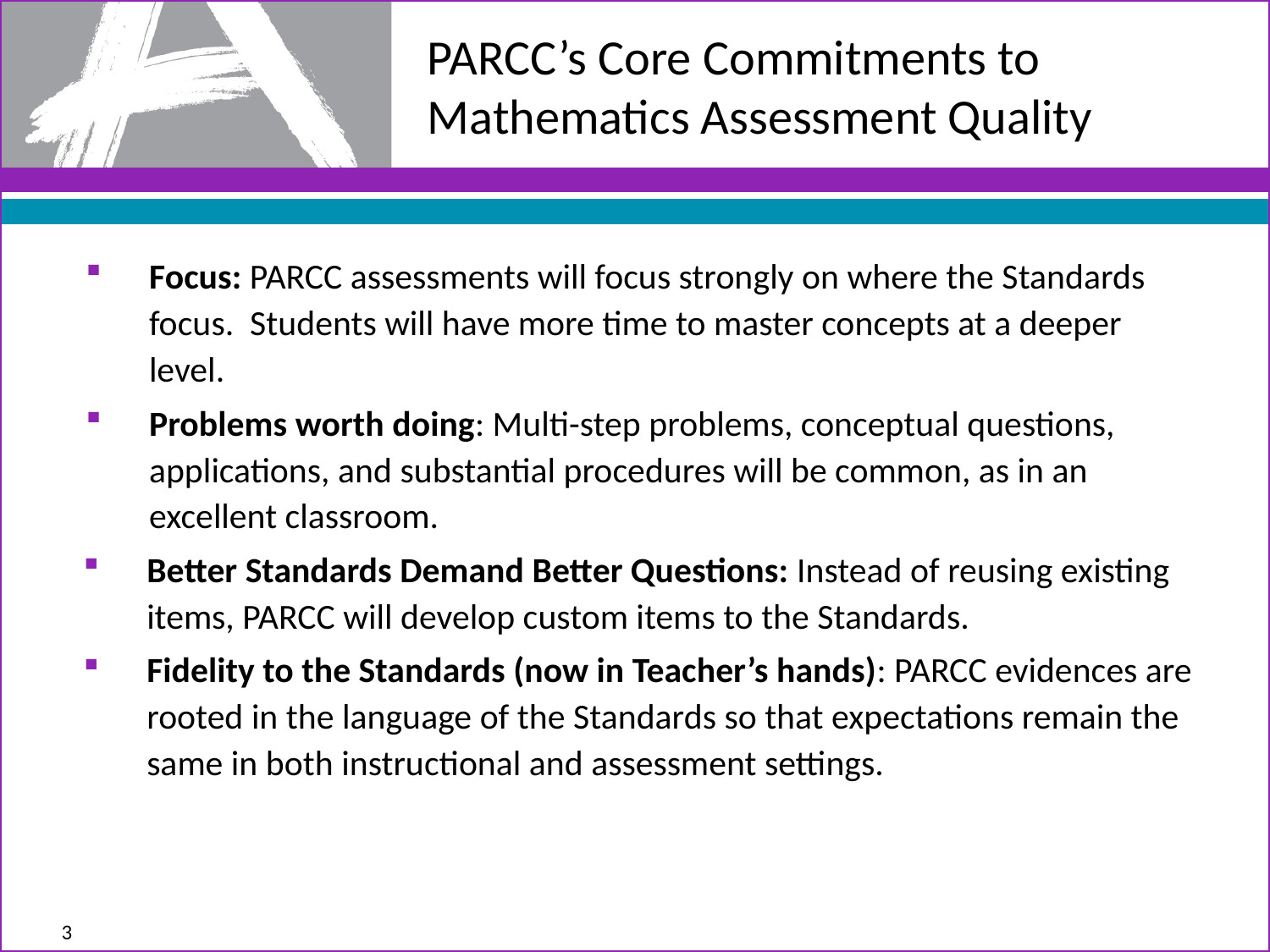

# PARCC’s Core Commitments to Mathematics Assessment Quality
Focus: PARCC assessments will focus strongly on where the Standards focus.  Students will have more time to master concepts at a deeper level.
Problems worth doing: Multi-step problems, conceptual questions, applications, and substantial procedures will be common, as in an excellent classroom.
Better Standards Demand Better Questions: Instead of reusing existing items, PARCC will develop custom items to the Standards.
Fidelity to the Standards (now in Teacher’s hands): PARCC evidences are rooted in the language of the Standards so that expectations remain the same in both instructional and assessment settings.

3